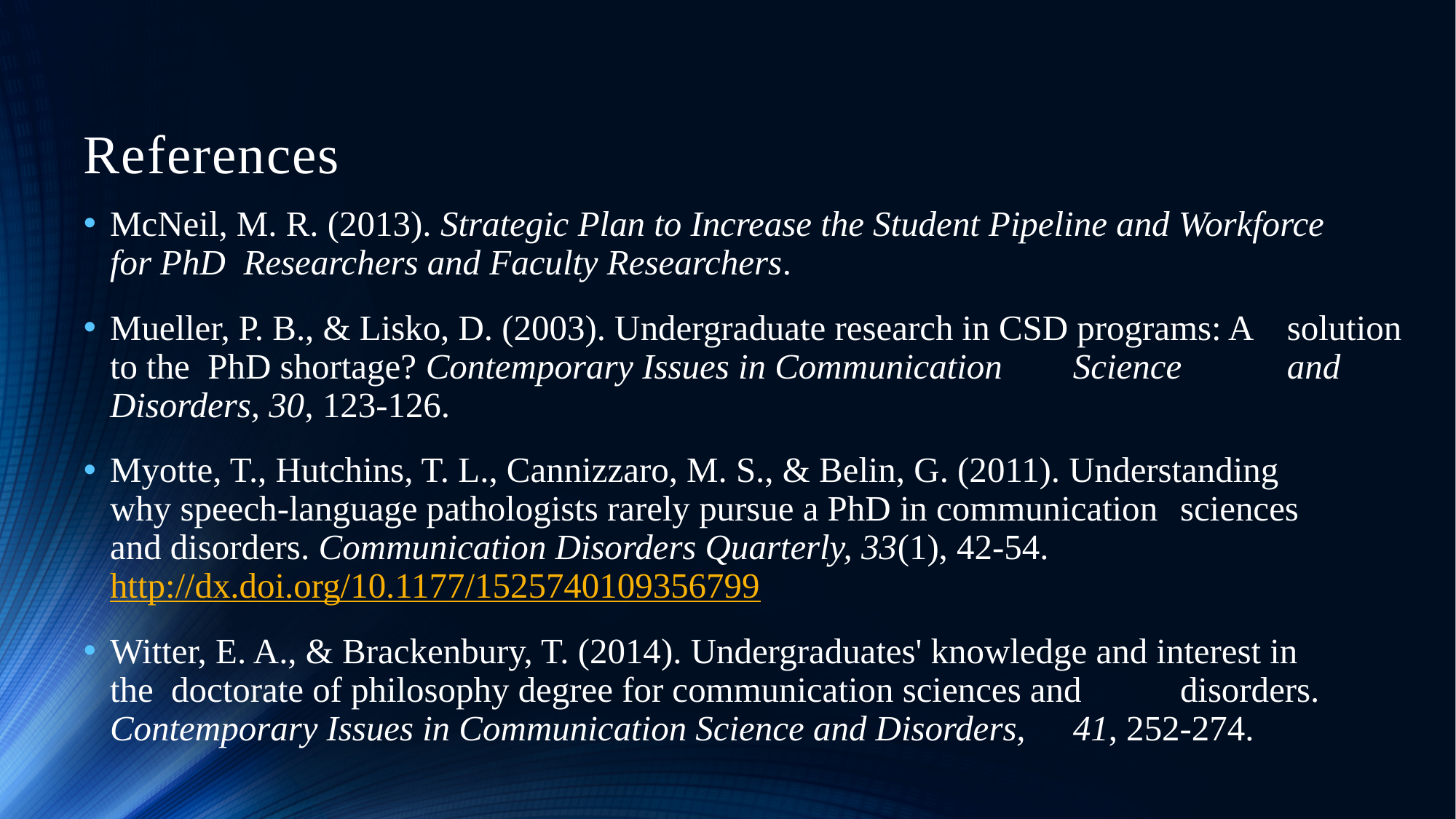

# References
McNeil, M. R. (2013). Strategic Plan to Increase the Student Pipeline and Workforce 	for PhD  Researchers and Faculty Researchers.
Mueller, P. B., & Lisko, D. (2003). Undergraduate research in CSD programs: A 	solution to the  PhD shortage? Contemporary Issues in Communication 	Science 	and Disorders, 30, 123-126.
Myotte, T., Hutchins, T. L., Cannizzaro, M. S., & Belin, G. (2011). Understanding 	why speech-language pathologists rarely pursue a PhD in communication 	sciences 	and disorders. Communication Disorders Quarterly, 33(1), 42-54. 	http://dx.doi.org/10.1177/1525740109356799
Witter, E. A., & Brackenbury, T. (2014). Undergraduates' knowledge and interest in 	the  doctorate of philosophy degree for communication sciences and 	disorders. Contemporary Issues in Communication Science and Disorders, 	41, 252-274.